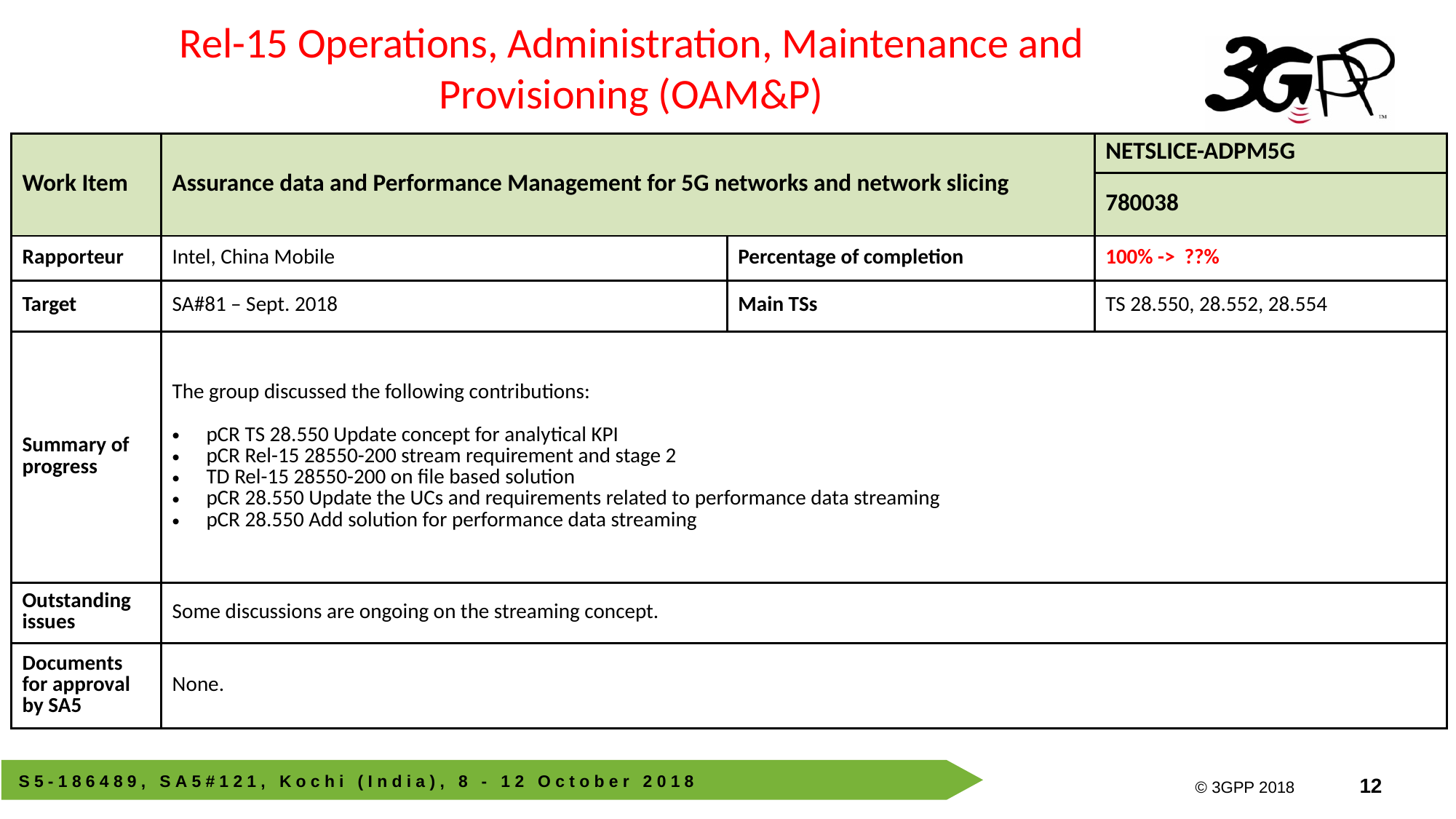

Rel-15 Operations, Administration, Maintenance and Provisioning (OAM&P)
| Work Item | Assurance data and Performance Management for 5G networks and network slicing |  | NETSLICE-ADPM5G |
| --- | --- | --- | --- |
|  |  |  | 780038 |
| Rapporteur | Intel, China Mobile | Percentage of completion | 100% -> ??% |
| Target | SA#81 – Sept. 2018 | Main TSs | TS 28.550, 28.552, 28.554 |
| Summary of progress | The group discussed the following contributions: pCR TS 28.550 Update concept for analytical KPI pCR Rel-15 28550-200 stream requirement and stage 2 TD Rel-15 28550-200 on file based solution pCR 28.550 Update the UCs and requirements related to performance data streaming pCR 28.550 Add solution for performance data streaming |  |  |
| Outstanding issues | Some discussions are ongoing on the streaming concept. |  |  |
| Documents for approval by SA5 | None. |  |  |